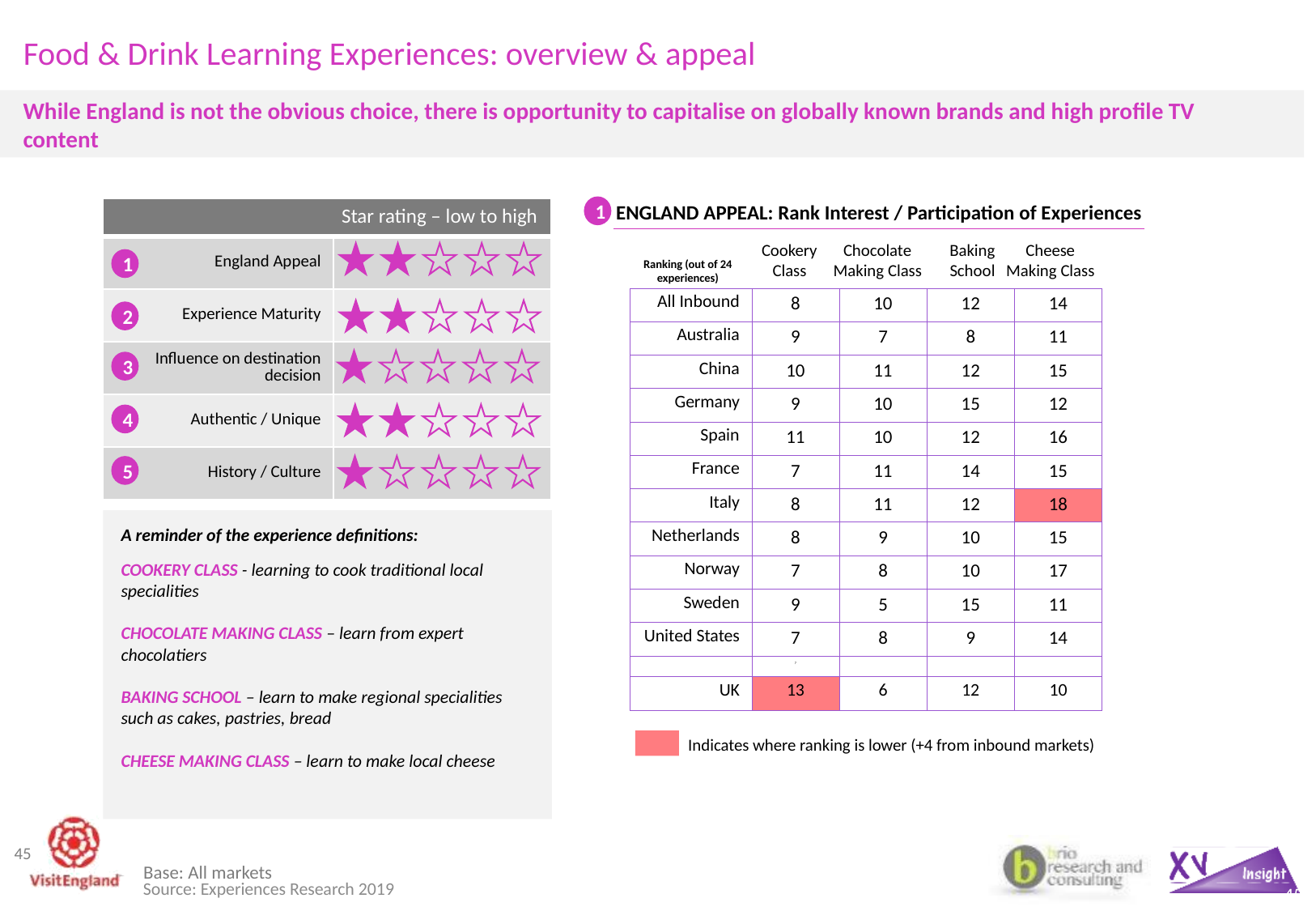

# Food & Drink Learning Experiences: overview & appeal
While England is not the obvious choice, there is opportunity to capitalise on globally known brands and high profile TV content

ENGLAND APPEAL: Rank Interest / Participation of Experiences
1
Star rating – low to high
|  |  |
| --- | --- |
| England Appeal |  |
| Experience Maturity |  |
| Influence on destination decision |  |
| Authentic / Unique |  |
| History / Culture |  |
Cookery Class
Chocolate Making Class
Baking School
Cheese Making Class

1
Ranking (out of 24 experiences)
| All Inbound | 8 | 10 | 12 | 14 |
| --- | --- | --- | --- | --- |
| Australia | 9 | 7 | 8 | 11 |
| China | 10 | 11 | 12 | 15 |
| Germany | 9 | 10 | 15 | 12 |
| Spain | 11 | 10 | 12 | 16 |
| France | 7 | 11 | 14 | 15 |
| Italy | 8 | 11 | 12 | 18 |
| Netherlands | 8 | 9 | 10 | 15 |
| Norway | 7 | 8 | 10 | 17 |
| Sweden | 9 | 5 | 15 | 11 |
| United States | 7 | 8 | 9 | 14 |
|  | 7 |  |  |  |
| UK | 13 | 6 | 12 | 10 |

2

3
4

5

A reminder of the experience definitions:

COOKERY CLASS - learning to cook traditional local specialities

CHOCOLATE MAKING CLASS – learn from expert chocolatiers

BAKING SCHOOL – learn to make regional specialities such as cakes, pastries, bread

CHEESE MAKING CLASS – learn to make local cheese

Indicates where ranking is lower (+4 from inbound markets)

45
Base: All markets
45